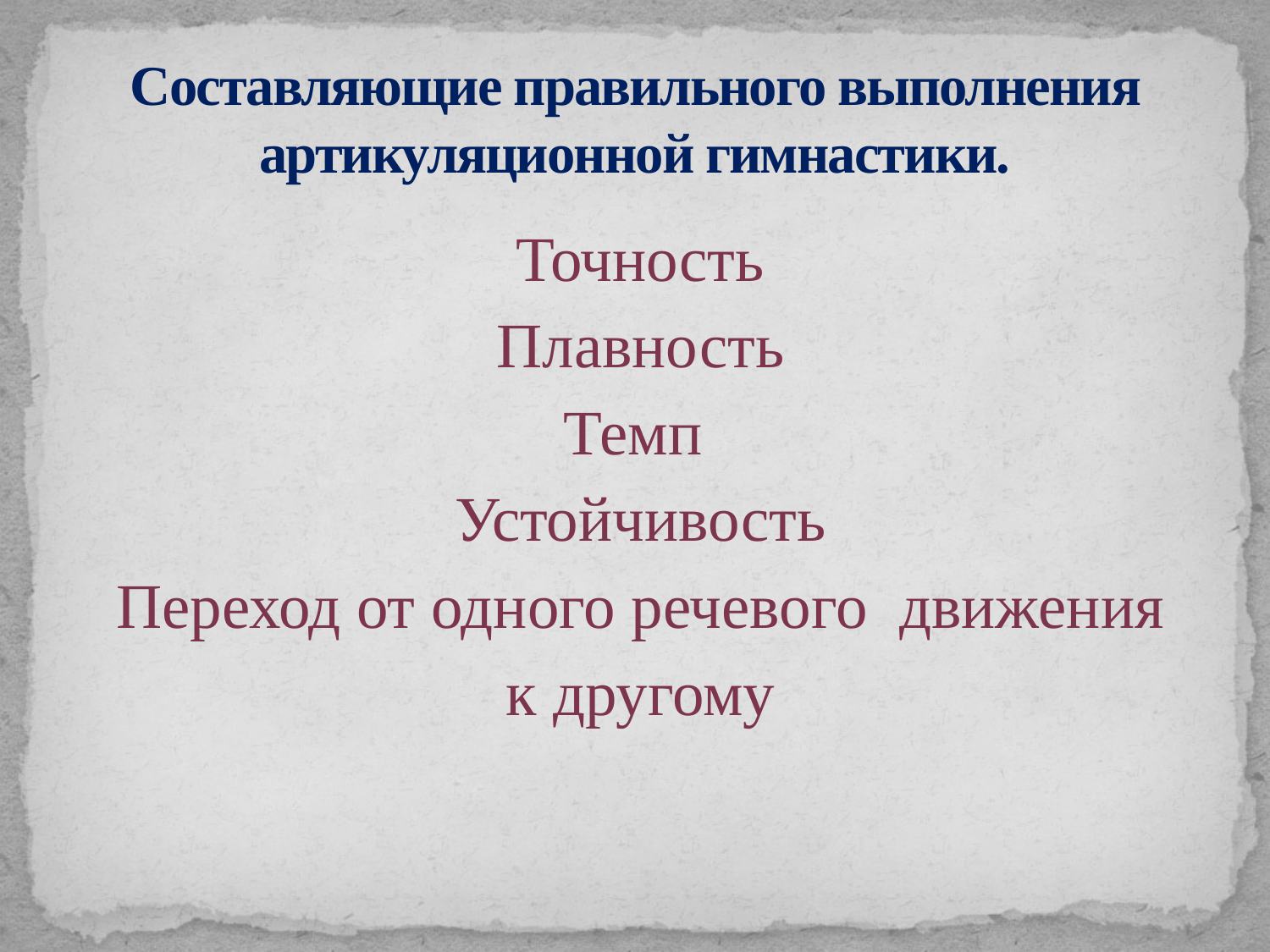

# Составляющие правильного выполнения артикуляционной гимнастики.
Точность
Плавность
Темп
Устойчивость
Переход от одного речевого  движения
к другому